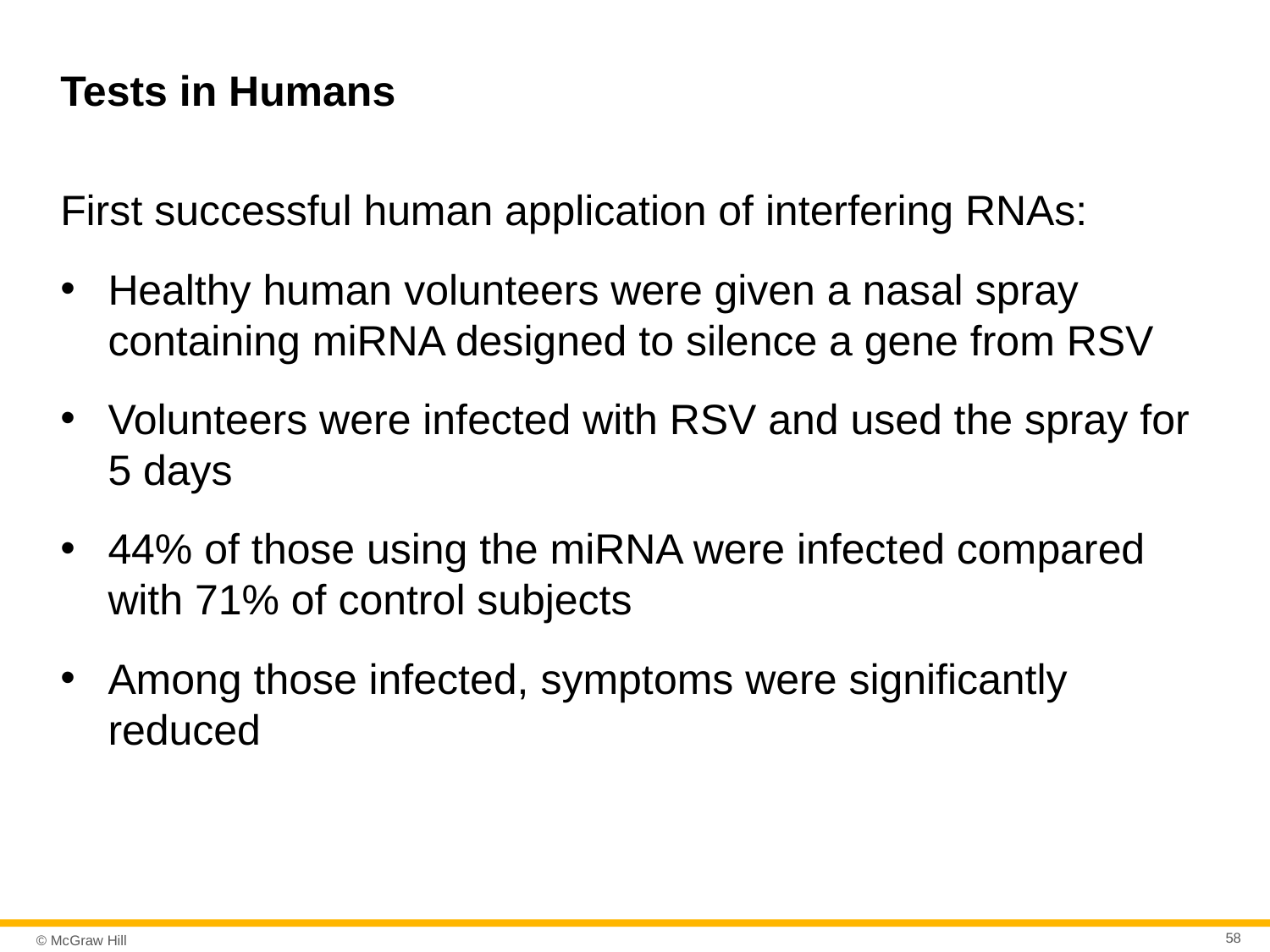

# Tests in Humans
First successful human application of interfering RNAs:
Healthy human volunteers were given a nasal spray containing miRNA designed to silence a gene from RSV
Volunteers were infected with RSV and used the spray for 5 days
44% of those using the miRNA were infected compared with 71% of control subjects
Among those infected, symptoms were significantly reduced